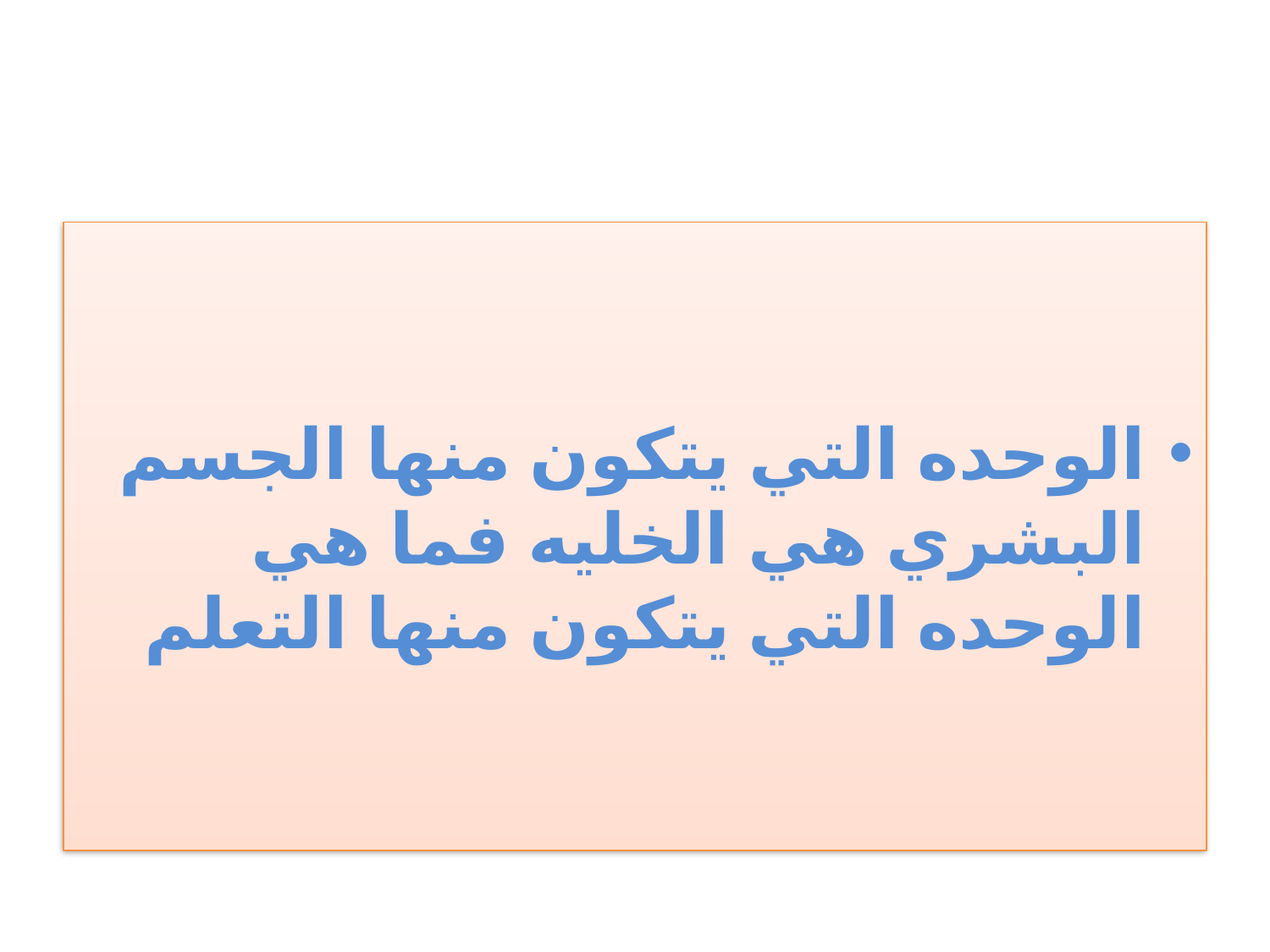

الوحده التي يتكون منها الجسم البشري هي الخليه فما هي الوحده التي يتكون منها التعلم